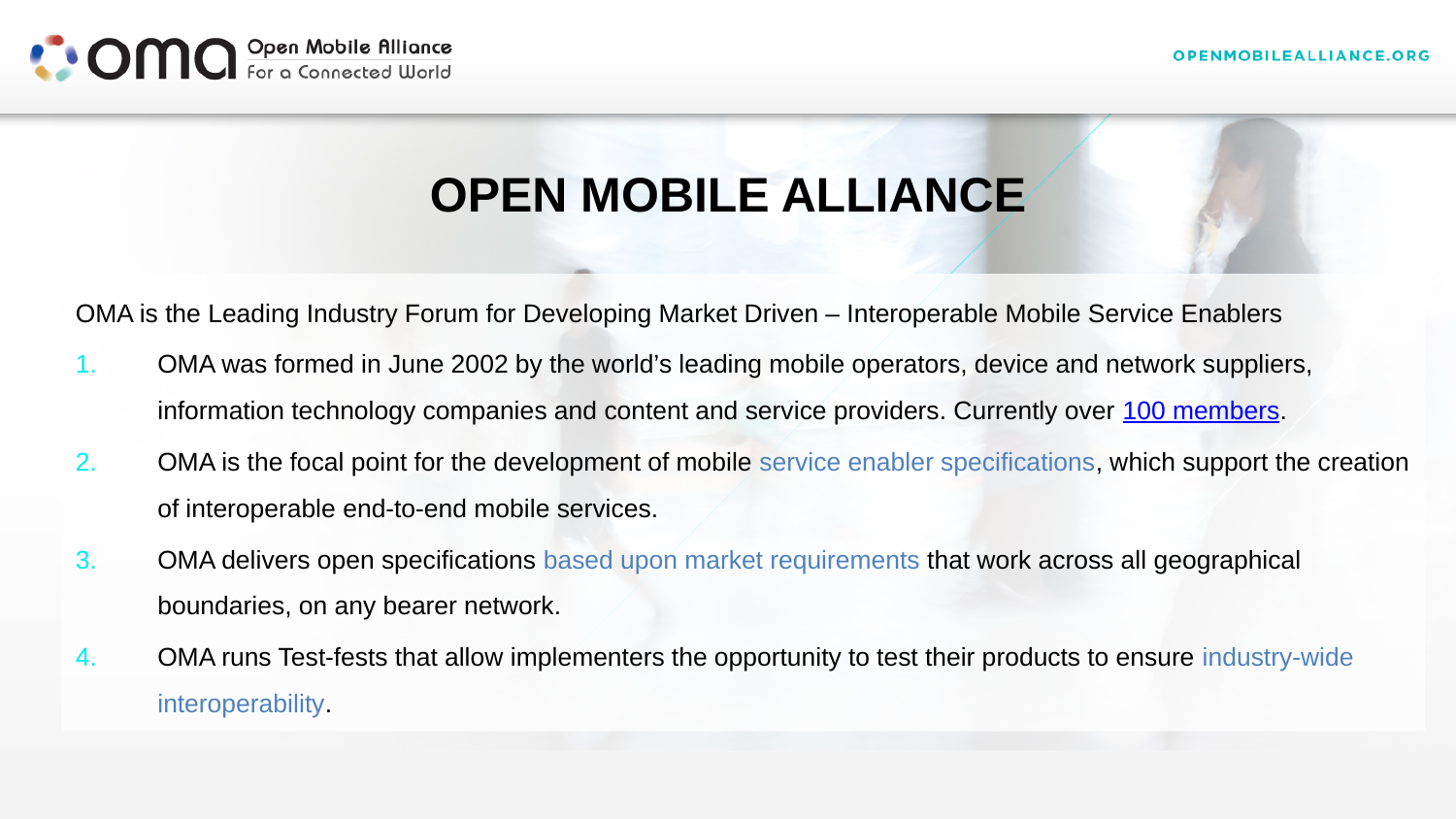

# Open Mobile Alliance
OMA is the Leading Industry Forum for Developing Market Driven – Interoperable Mobile Service Enablers
OMA was formed in June 2002 by the world’s leading mobile operators, device and network suppliers, information technology companies and content and service providers. Currently over 100 members.
OMA is the focal point for the development of mobile service enabler specifications, which support the creation of interoperable end-to-end mobile services.
OMA delivers open specifications based upon market requirements that work across all geographical boundaries, on any bearer network.
OMA runs Test-fests that allow implementers the opportunity to test their products to ensure industry-wide interoperability.